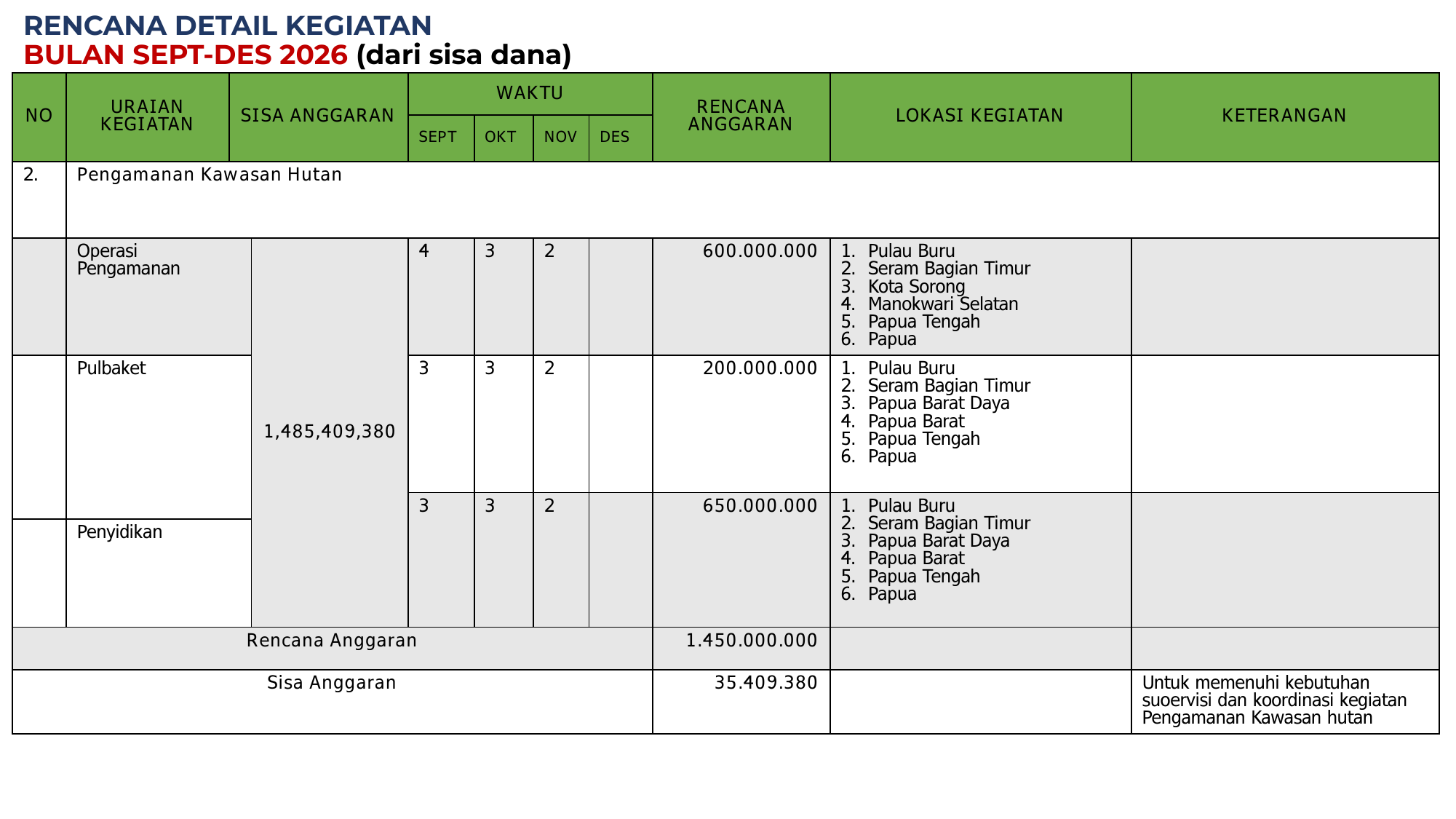

# RENCANA DETAIL KEGIATAN BULAN SEPT-DES 2026 (dari sisa dana)
| NO | URAIAN KEGIATAN | SISA ANGGARAN |  | WAKTU | WAKTU |  |  | RENCANA ANGGARAN | LOKASI KEGIATAN | KETERANGAN |
| --- | --- | --- | --- | --- | --- | --- | --- | --- | --- | --- |
|  |  |  |  | SEPT | OKT | NOV | DES |  |  |  |
| 2. | Pengamanan Kawasan Hutan |  |  |  |  |  |  |  |  |  |
|  | Operasi Pengamanan | 1,485,409,380 | 1,485,409,380 | 4 | 3 | 2 |  | 600.000.000 | Pulau Buru Seram Bagian Timur Kota Sorong Manokwari Selatan Papua Tengah Papua |  |
|  | Pulbaket |  |  | 3 | 3 | 2 |  | 200.000.000 | Pulau Buru Seram Bagian Timur Papua Barat Daya Papua Barat Papua Tengah Papua |  |
|  |  |  |  | 3 | 3 | 2 |  | 650.000.000 | Pulau Buru Seram Bagian Timur Papua Barat Daya Papua Barat Papua Tengah Papua |  |
|  | Penyidikan |  |  |  |  |  |  |  |  |  |
| Rencana Anggaran |  |  |  |  |  |  |  | 1.450.000.000 |  |  |
| Sisa Anggaran |  |  |  |  |  |  |  | 35.409.380 |  | Untuk memenuhi kebutuhan suoervisi dan koordinasi kegiatan Pengamanan Kawasan hutan |